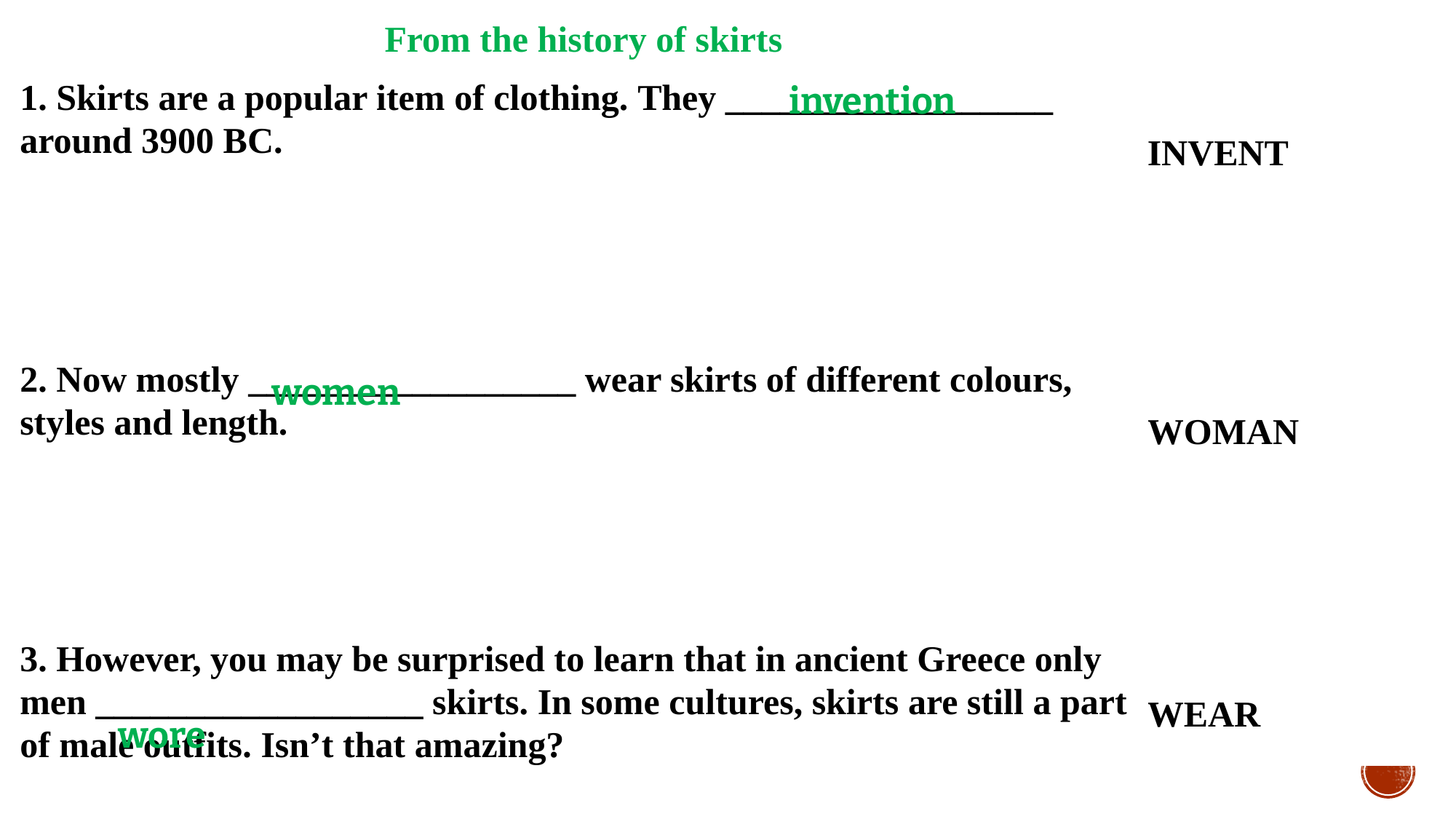

| From the history of skirts |  |
| --- | --- |
| 1. Skirts are a popular item of clothing. They \_\_\_\_\_\_\_\_\_\_\_\_\_\_\_\_\_\_ around 3900 BC. | INVENT |
|  |  |
| 2. Now mostly \_\_\_\_\_\_\_\_\_\_\_\_\_\_\_\_\_\_ wear skirts of different colours, styles and length. | WOMAN |
|  |  |
| 3. However, you may be surprised to learn that in ancient Greece only men \_\_\_\_\_\_\_\_\_\_\_\_\_\_\_\_\_\_ skirts. In some cultures, skirts are still a part of male outfits. Isn’t that amazing? | WEAR |
#
invention
women
wore